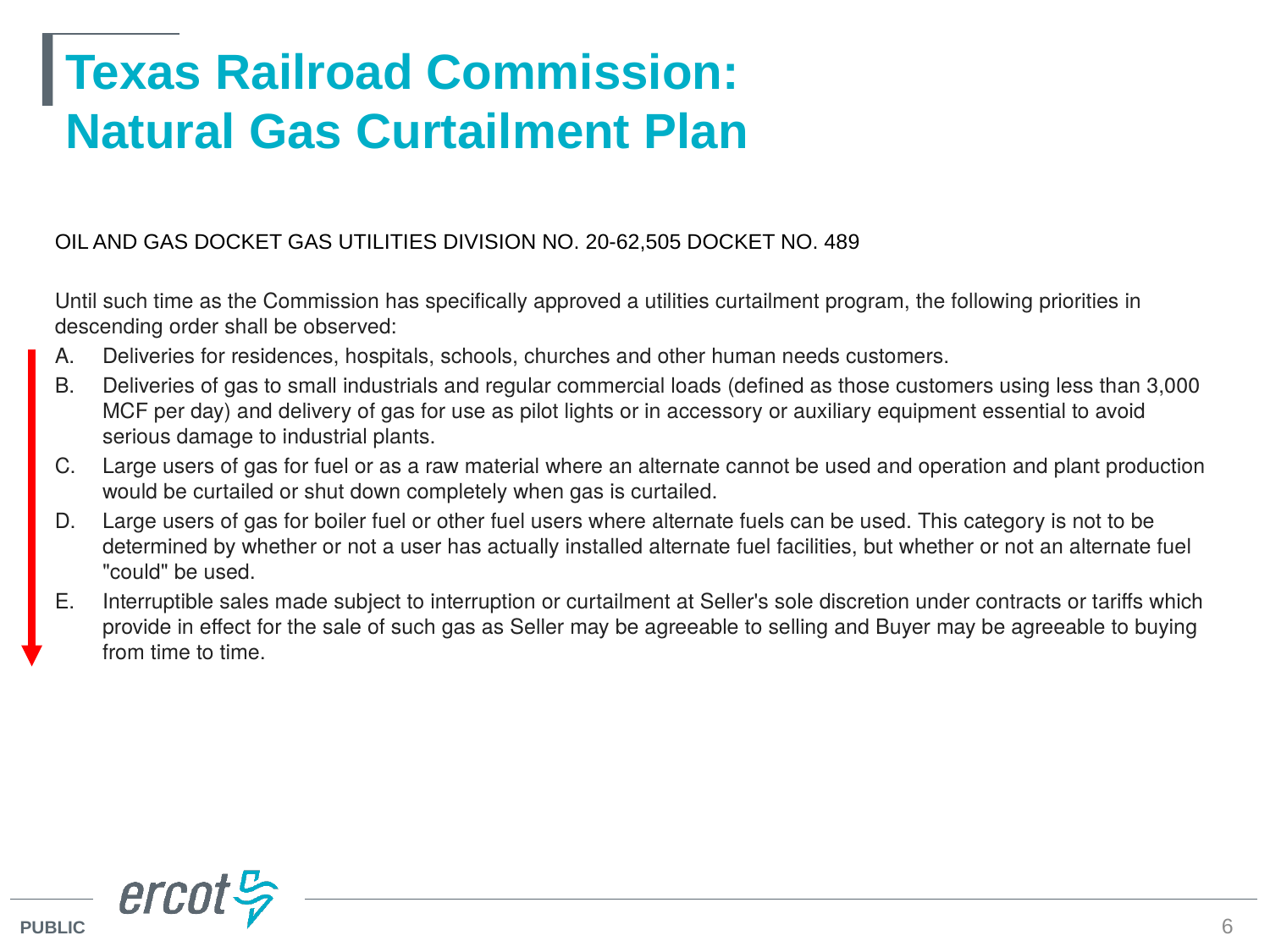

# Texas Railroad Commission: Natural Gas Curtailment Plan
OIL AND GAS DOCKET GAS UTILITIES DIVISION NO. 20-62,505 DOCKET NO. 489

Until such time as the Commission has specifically approved a utilities curtailment program, the following priorities in descending order shall be observed:
Deliveries for residences, hospitals, schools, churches and other human needs customers.
Deliveries of gas to small industrials and regular commercial loads (defined as those customers using less than 3,000 MCF per day) and delivery of gas for use as pilot lights or in accessory or auxiliary equipment essential to avoid serious damage to industrial plants.
Large users of gas for fuel or as a raw material where an alternate cannot be used and operation and plant production would be curtailed or shut down completely when gas is curtailed.
Large users of gas for boiler fuel or other fuel users where alternate fuels can be used. This category is not to be determined by whether or not a user has actually installed alternate fuel facilities, but whether or not an alternate fuel "could" be used.
Interruptible sales made subject to interruption or curtailment at Seller's sole discretion under contracts or tariffs which provide in effect for the sale of such gas as Seller may be agreeable to selling and Buyer may be agreeable to buying from time to time.

6